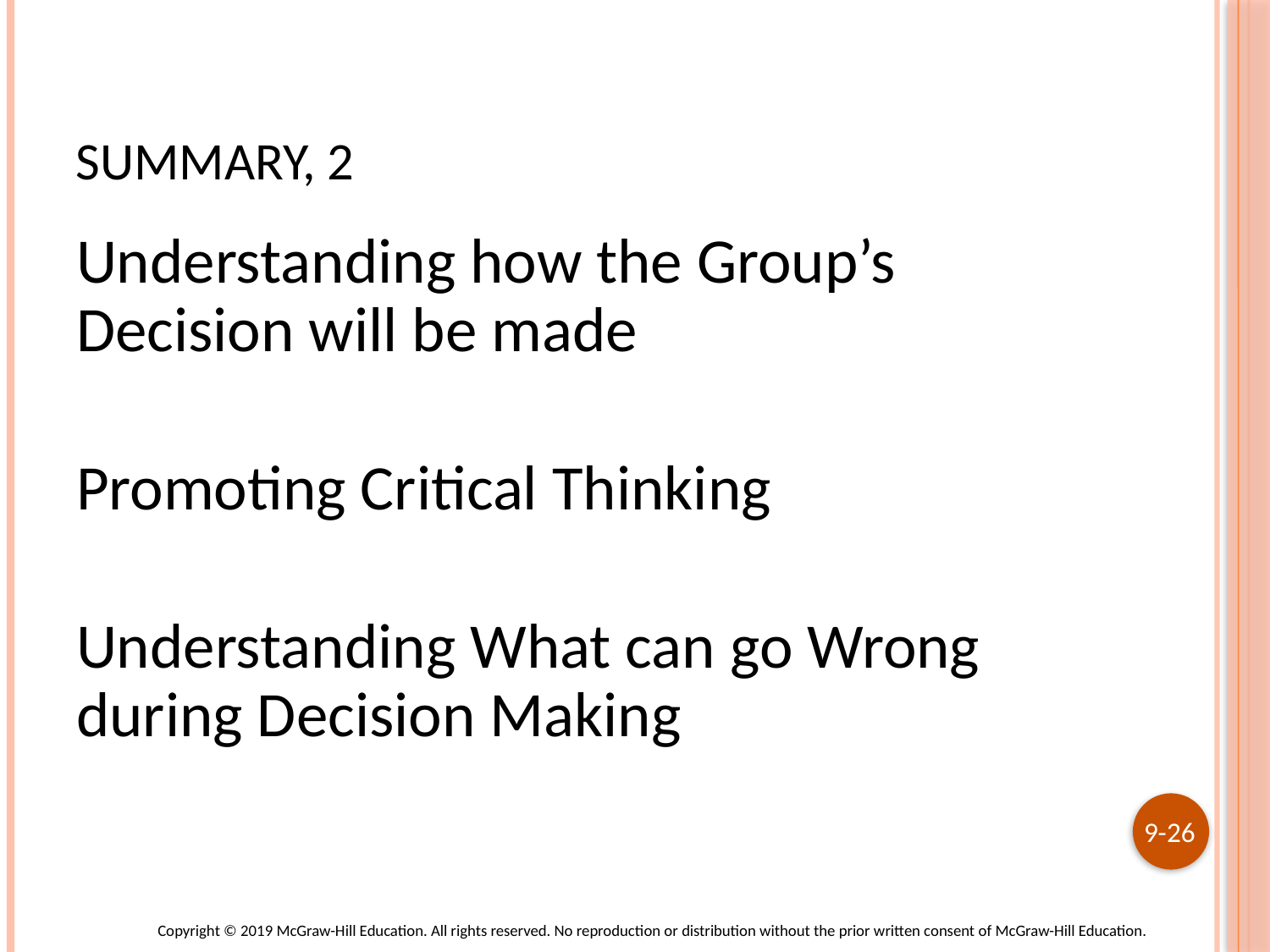

# Summary, 2
Understanding how the Group’s Decision will be made

Promoting Critical Thinking

Understanding What can go Wrong during Decision Making